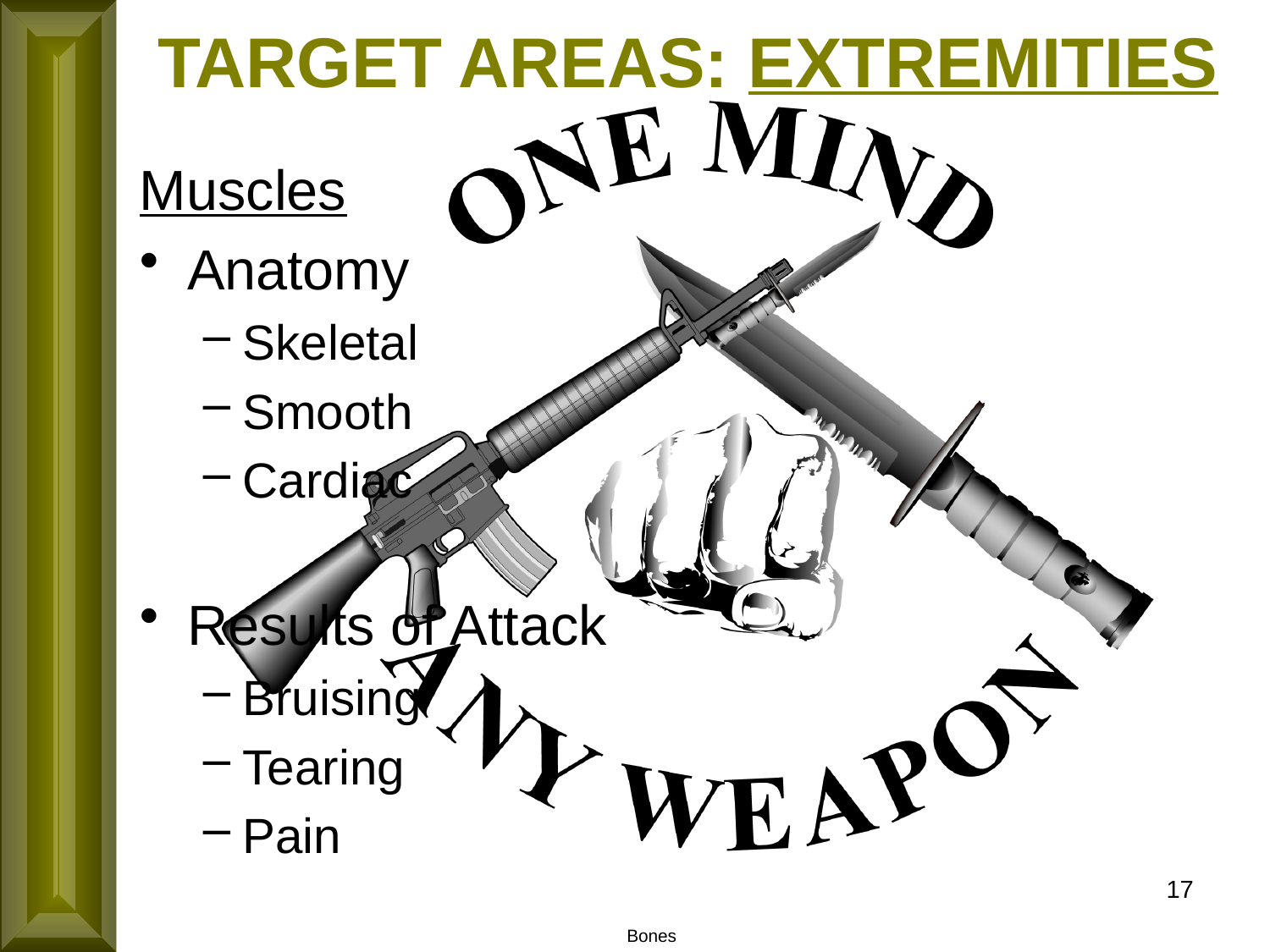

TARGET AREAS: EXTREMITIES
Muscles
Anatomy
Skeletal
Smooth
Cardiac

Results of Attack
Bruising
Tearing
Pain
17
Bones